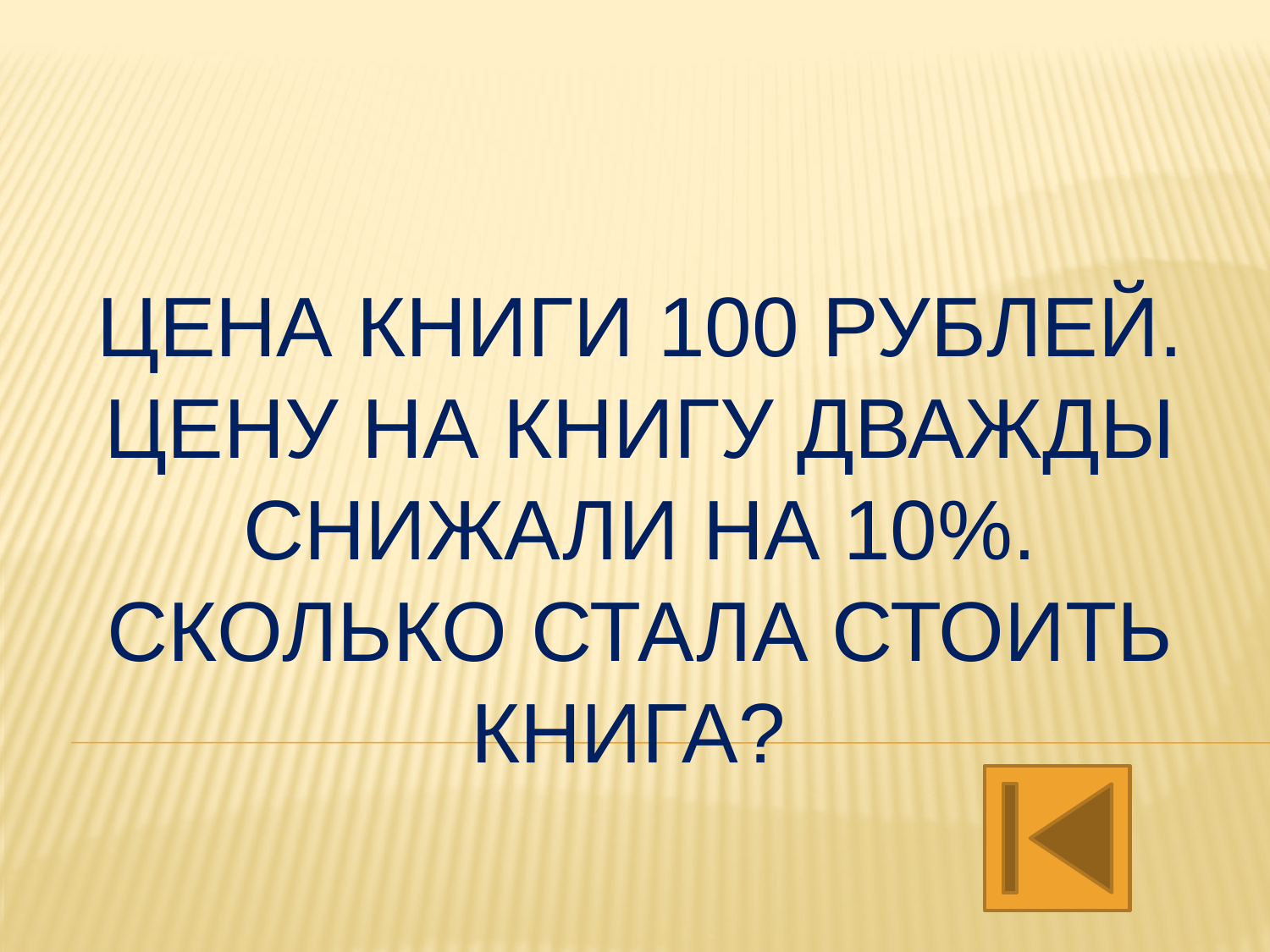

# Цена книги 100 рублей. Цену на книгу дважды снижали на 10%. Сколько стала стоить книга?